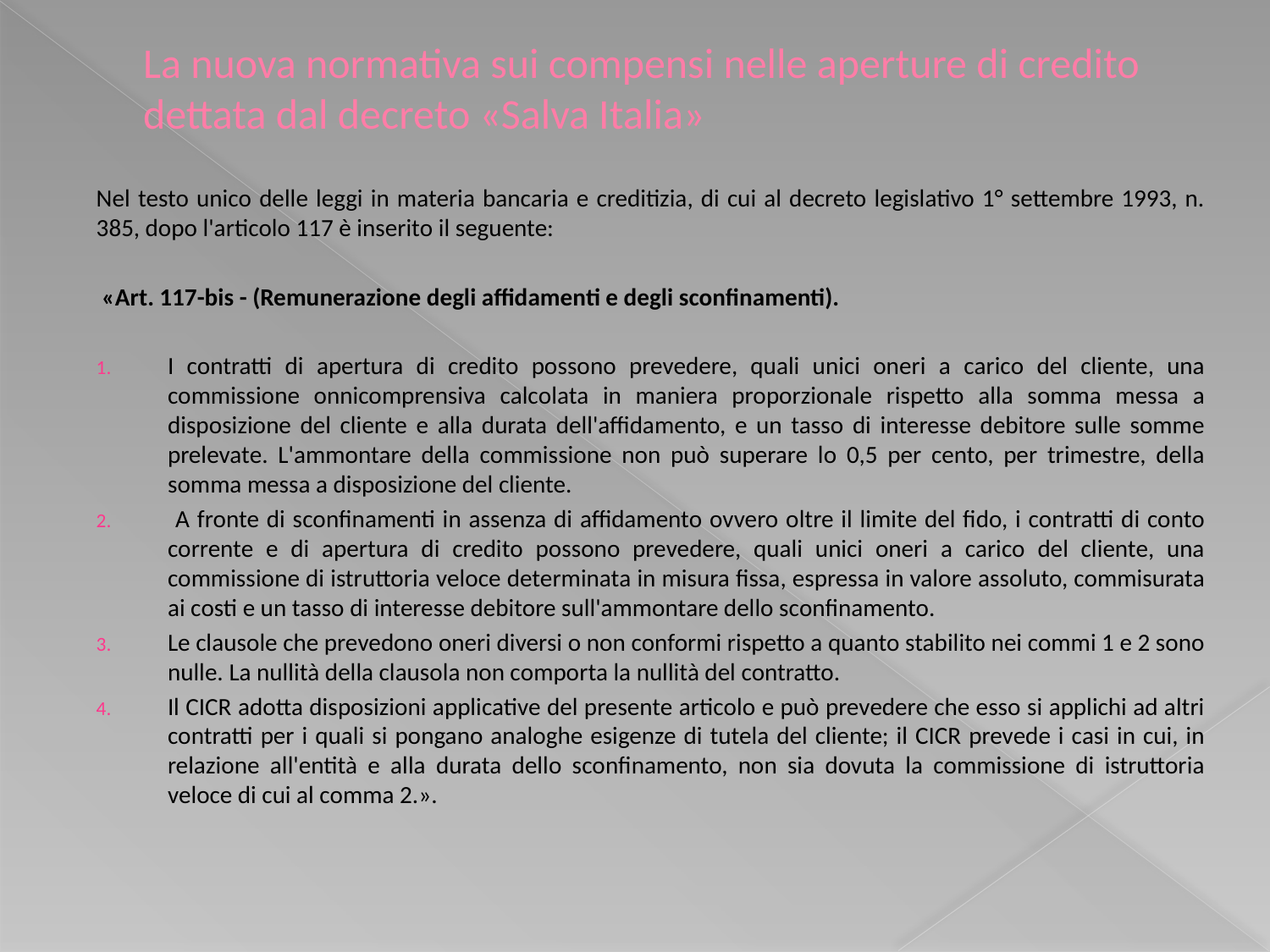

# La nuova normativa sui compensi nelle aperture di credito dettata dal decreto «Salva Italia»
Nel testo unico delle leggi in materia bancaria e creditizia, di cui al decreto legislativo 1° settembre 1993, n. 385, dopo l'articolo 117 è inserito il seguente:

 «Art. 117-bis - (Remunerazione degli affidamenti e degli sconfinamenti).

I contratti di apertura di credito possono prevedere, quali unici oneri a carico del cliente, una commissione onnicomprensiva calcolata in maniera proporzionale rispetto alla somma messa a disposizione del cliente e alla durata dell'affidamento, e un tasso di interesse debitore sulle somme prelevate. L'ammontare della commissione non può superare lo 0,5 per cento, per trimestre, della somma messa a disposizione del cliente.
 A fronte di sconfinamenti in assenza di affidamento ovvero oltre il limite del fido, i contratti di conto corrente e di apertura di credito possono prevedere, quali unici oneri a carico del cliente, una commissione di istruttoria veloce determinata in misura fissa, espressa in valore assoluto, commisurata ai costi e un tasso di interesse debitore sull'ammontare dello sconfinamento.
Le clausole che prevedono oneri diversi o non conformi rispetto a quanto stabilito nei commi 1 e 2 sono nulle. La nullità della clausola non comporta la nullità del contratto.
Il CICR adotta disposizioni applicative del presente articolo e può prevedere che esso si applichi ad altri contratti per i quali si pongano analoghe esigenze di tutela del cliente; il CICR prevede i casi in cui, in relazione all'entità e alla durata dello sconfinamento, non sia dovuta la commissione di istruttoria veloce di cui al comma 2.».